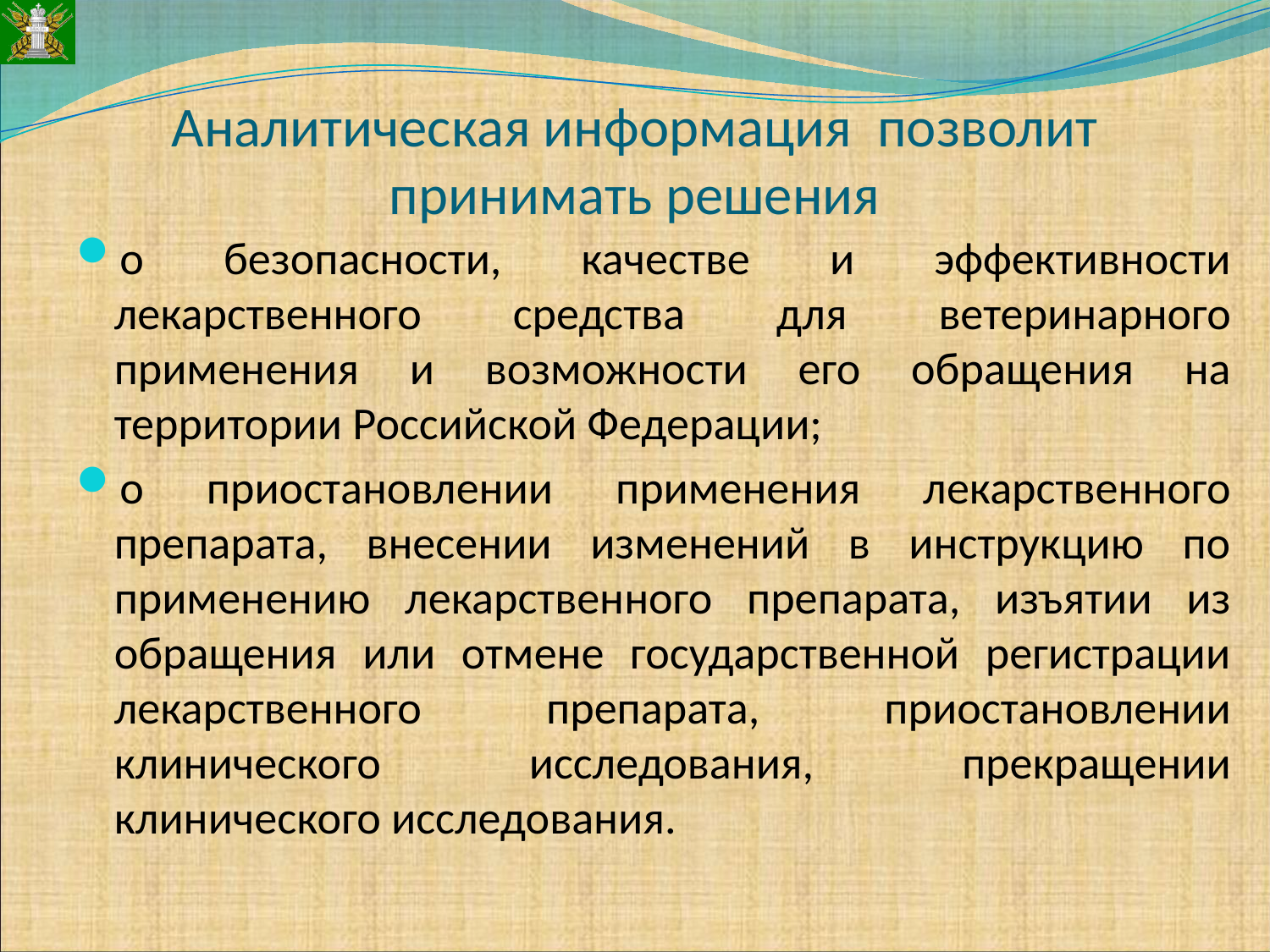

# Аналитическая информация  позволит принимать решения
о безопасности, качестве и эффективности лекарственного средства для ветеринарного применения и возможности его обращения на территории Российской Федерации;
о приостановлении применения лекарственного препарата, внесении изменений в инструкцию по применению лекарственного препарата, изъятии из обращения или отмене государственной регистрации лекарственного препарата, приостановлении клинического исследования, прекращении клинического исследования.